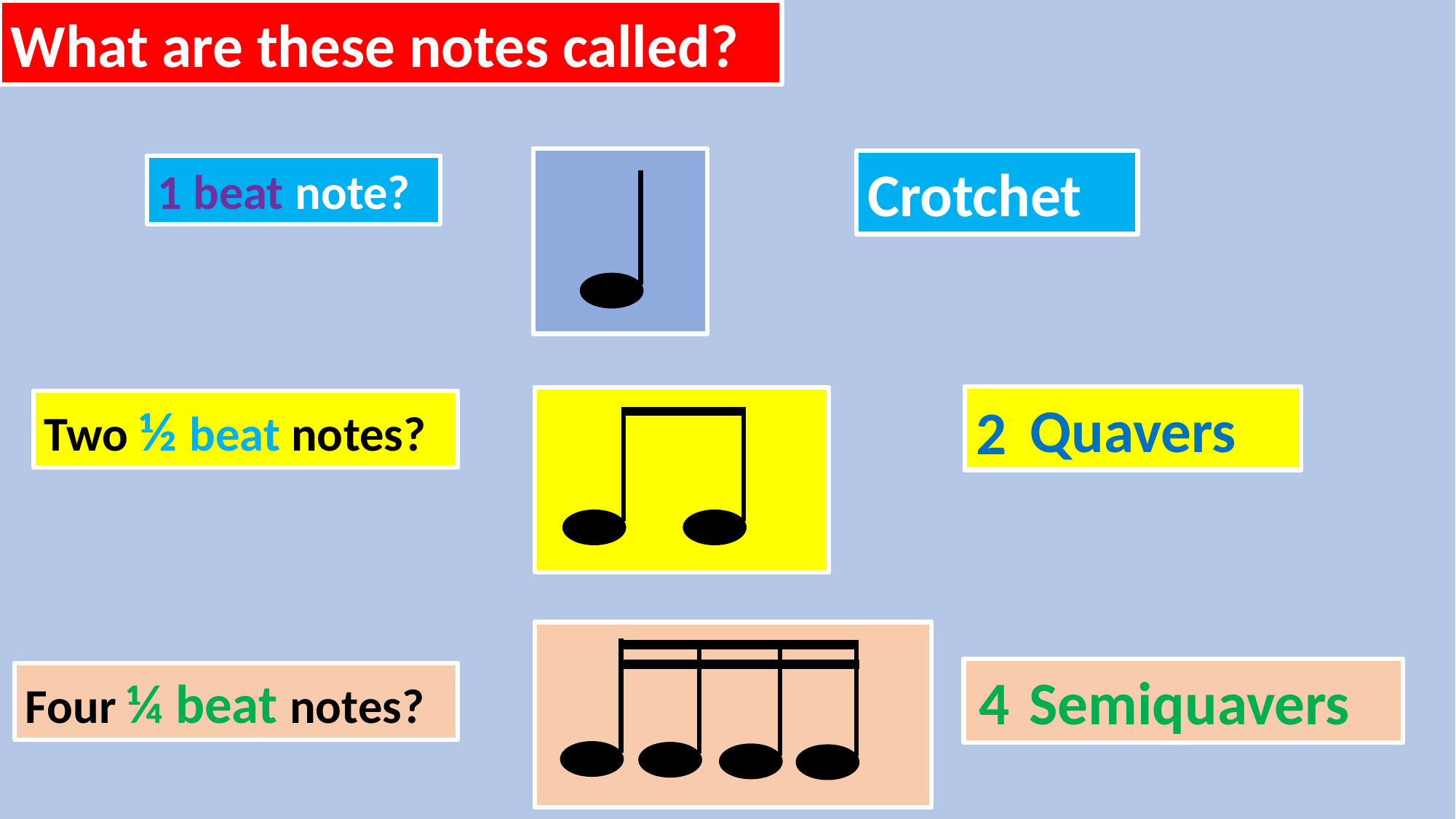

What are these notes called?

Crotchet
1 beat note?

    Quavers

2
Two ½ beat notes?

    Semiquavers
4
Four ¼ beat notes?